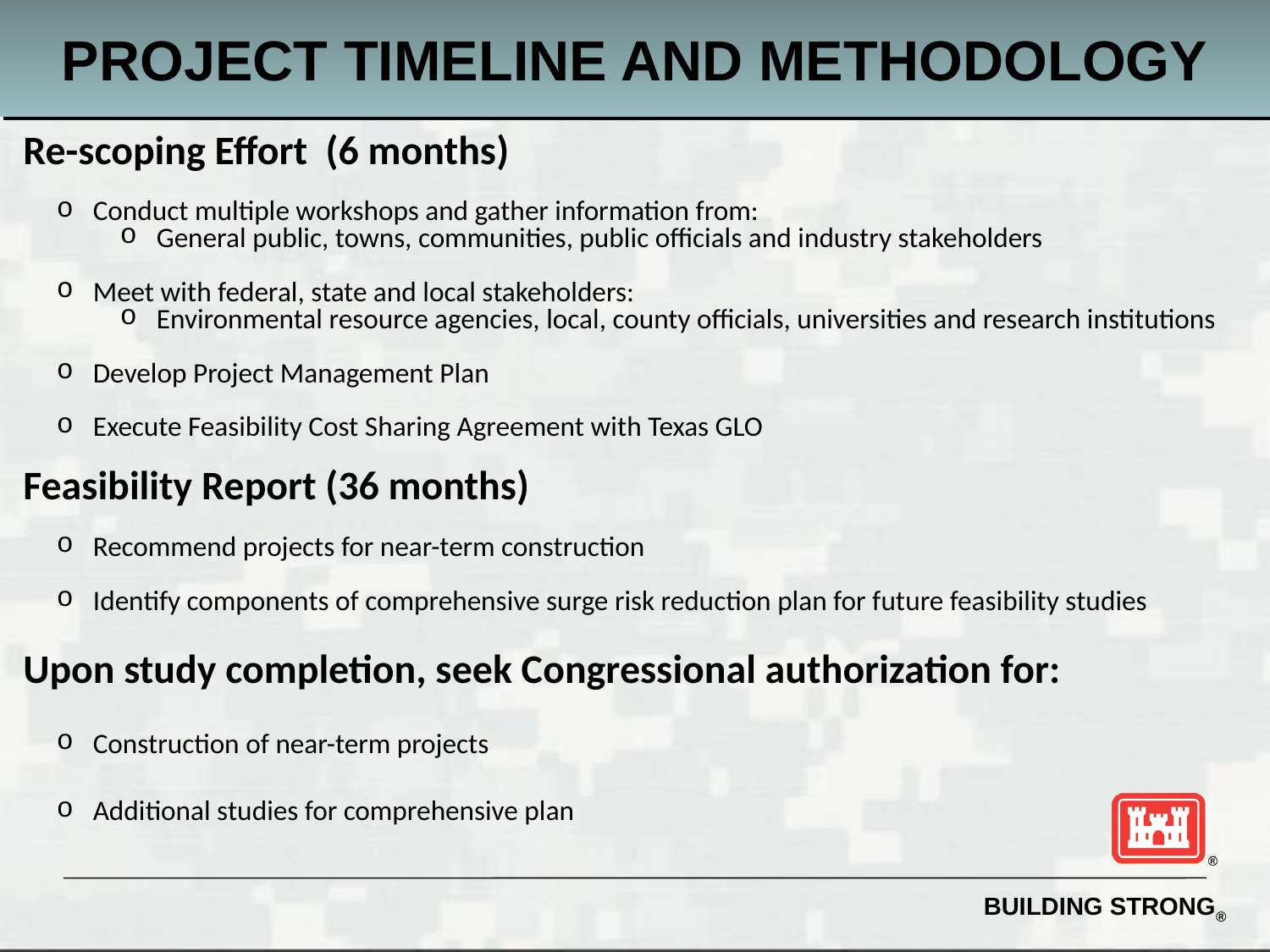

# PROJECT TIMELINE AND METHODOLOGY
Re-scoping Effort  (6 months)

 Conduct multiple workshops and gather information from:
 General public, towns, communities, public officials and industry stakeholders

 Meet with federal, state and local stakeholders:
 Environmental resource agencies, local, county officials, universities and research institutions

 Develop Project Management Plan

 Execute Feasibility Cost Sharing Agreement with Texas GLO

Feasibility Report (36 months)

 Recommend projects for near-term construction

 Identify components of comprehensive surge risk reduction plan for future feasibility studies

Upon study completion, seek Congressional authorization for:

 Construction of near-term projects

 Additional studies for comprehensive plan